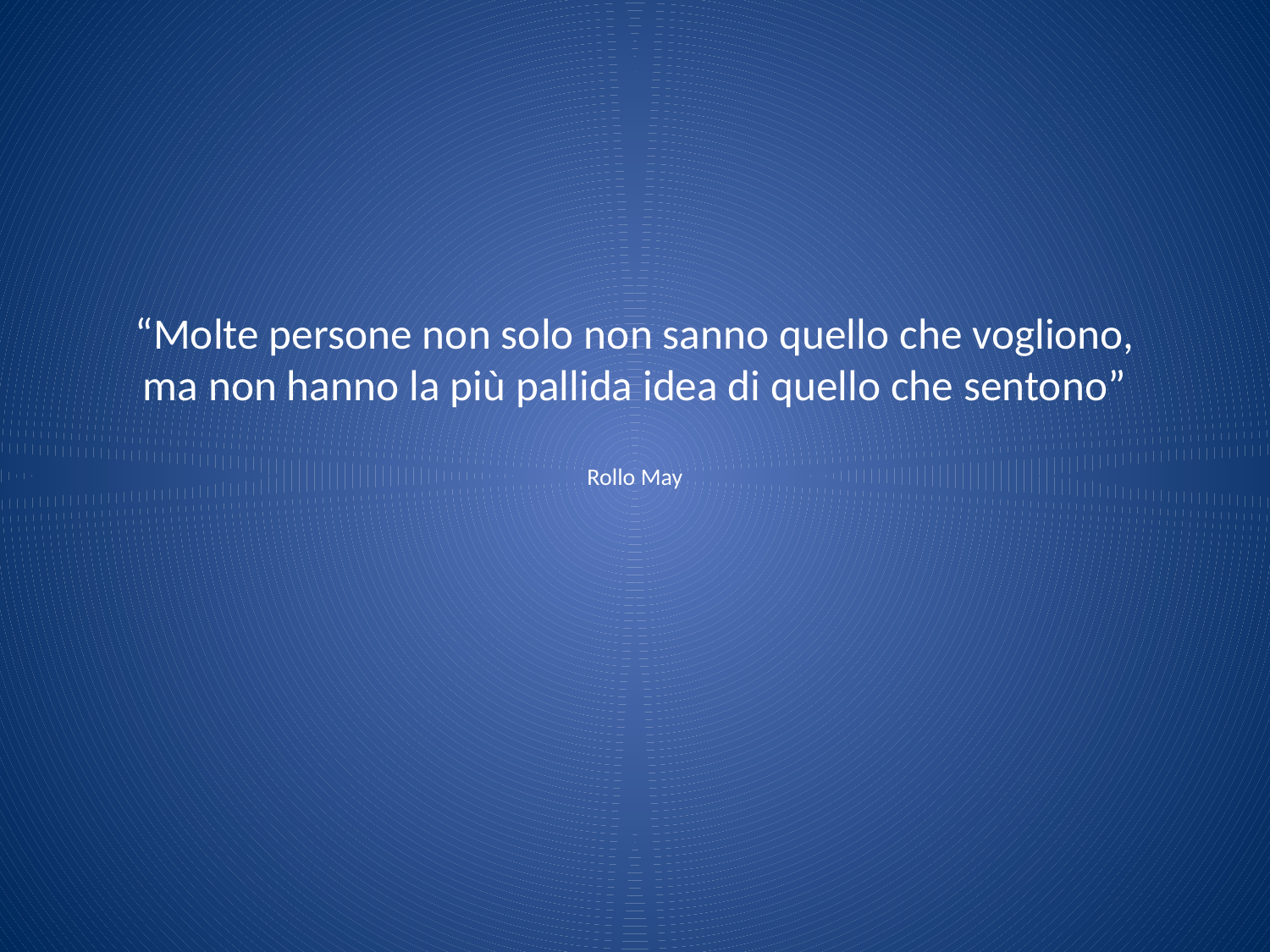

# “Molte persone non solo non sanno quello che vogliono, ma non hanno la più pallida idea di quello che sentono” Rollo May